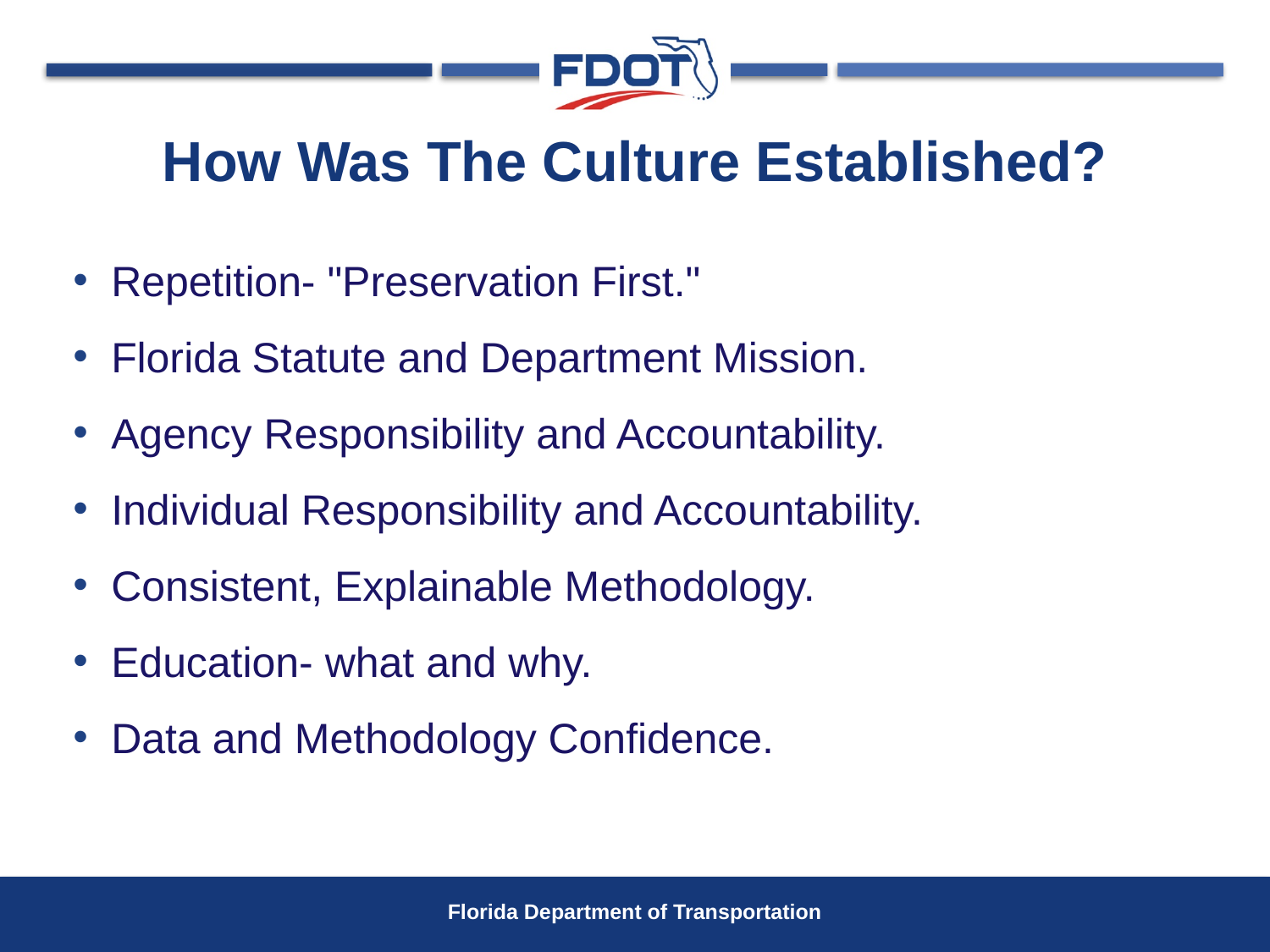

# How Was The Culture Established?
Repetition- "Preservation First."
Florida Statute and Department Mission.
Agency Responsibility and Accountability.
Individual Responsibility and Accountability.
Consistent, Explainable Methodology.
Education- what and why.
Data and Methodology Confidence.